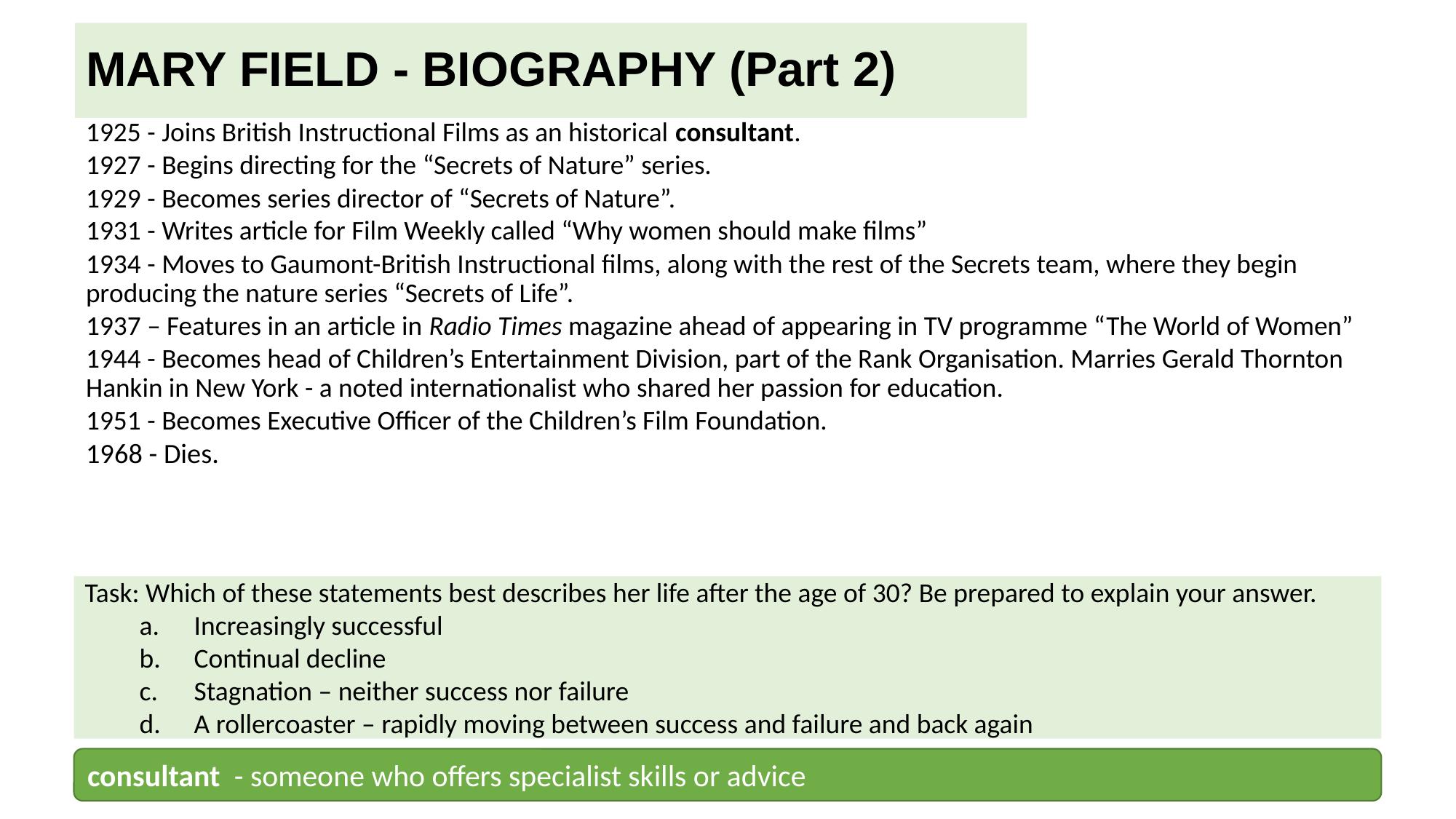

# MARY FIELD - BIOGRAPHY (Part 2)

1925 - Joins British Instructional Films as an historical consultant.
1927 - Begins directing for the “Secrets of Nature” series.
1929 - Becomes series director of “Secrets of Nature”.
1931 - Writes article for Film Weekly called “Why women should make films”
1934 - Moves to Gaumont-British Instructional films, along with the rest of the Secrets team, where they begin producing the nature series “Secrets of Life”.
1937 – Features in an article in Radio Times magazine ahead of appearing in TV programme “The World of Women”
1944 - Becomes head of Children’s Entertainment Division, part of the Rank Organisation. Marries Gerald Thornton Hankin in New York - a noted internationalist who shared her passion for education.
1951 - Becomes Executive Officer of the Children’s Film Foundation.
1968 - Dies.

Task: Which of these statements best describes her life after the age of 30? Be prepared to explain your answer.
Increasingly successful
Continual decline
Stagnation – neither success nor failure
A rollercoaster – rapidly moving between success and failure and back again
consultant  - someone who offers specialist skills or advice